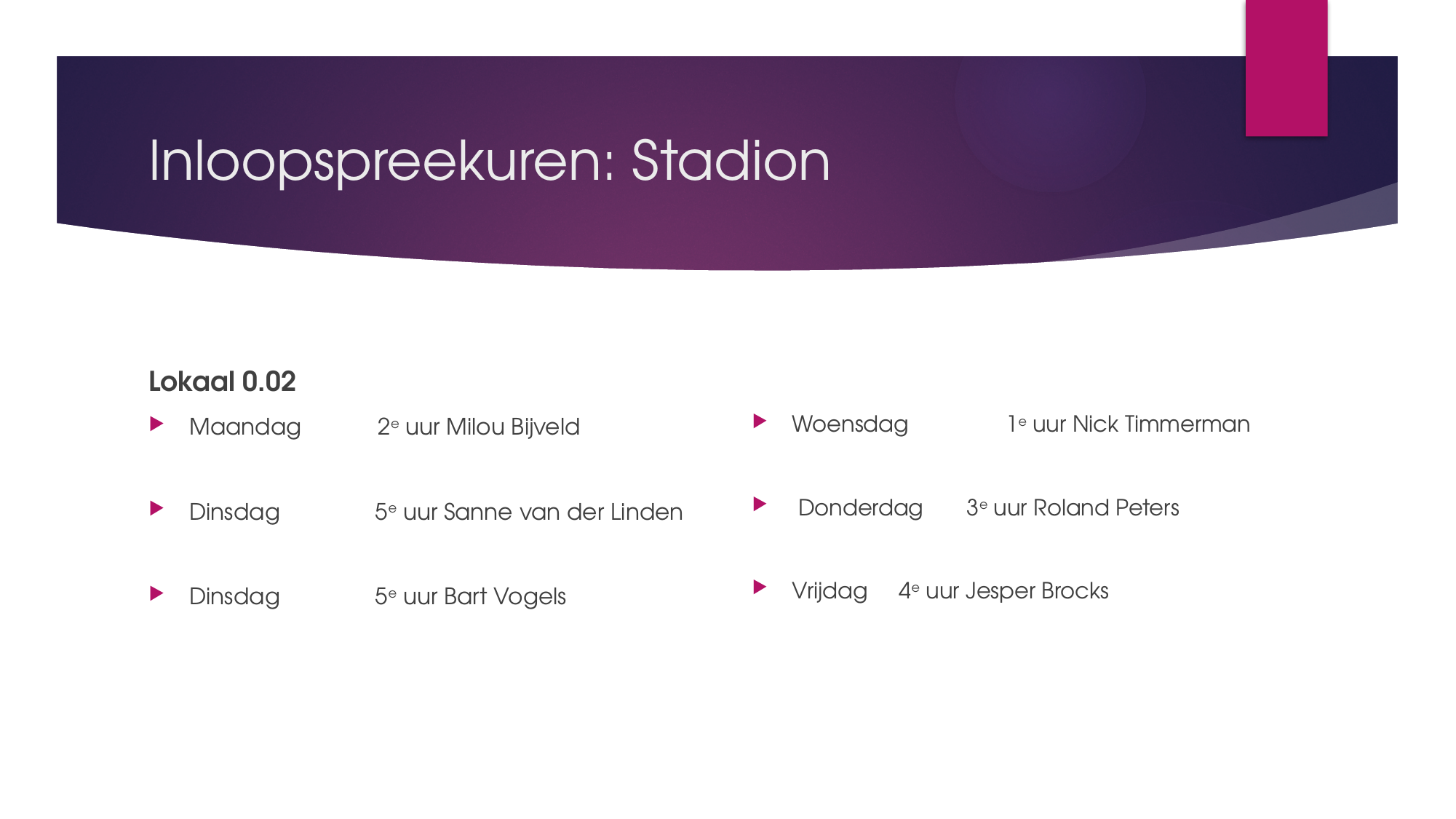

# Inloopspreekuren: Stadion

Lokaal 0.02
Maandag            2e uur Milou Bijveld

Dinsdag               5e uur Sanne van der Linden

Dinsdag               5e uur Bart Vogels

Woensdag		1e uur Nick Timmerman

 Donderdag       3e uur Roland Peters

Vrijdag 		4e uur Jesper Brocks